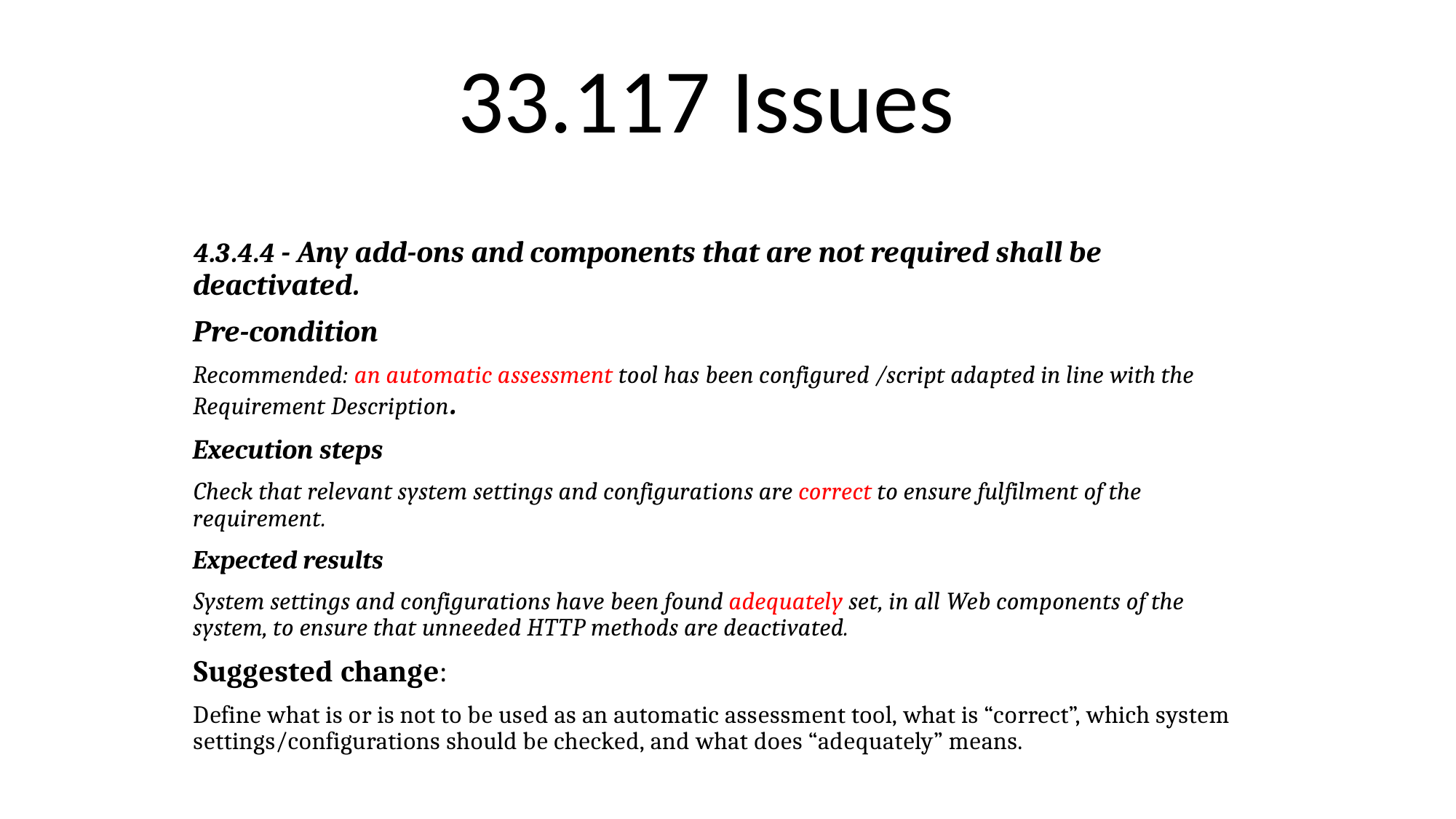

# 33.117 Issues
4.3.4.4 - Any add-ons and components that are not required shall be deactivated.
Pre-condition
Recommended: an automatic assessment tool has been configured /script adapted in line with the Requirement Description.
Execution steps
Check that relevant system settings and configurations are correct to ensure fulfilment of the requirement.
Expected results
System settings and configurations have been found adequately set, in all Web components of the system, to ensure that unneeded HTTP methods are deactivated.
Suggested change:
Define what is or is not to be used as an automatic assessment tool, what is “correct”, which system settings/configurations should be checked, and what does “adequately” means.